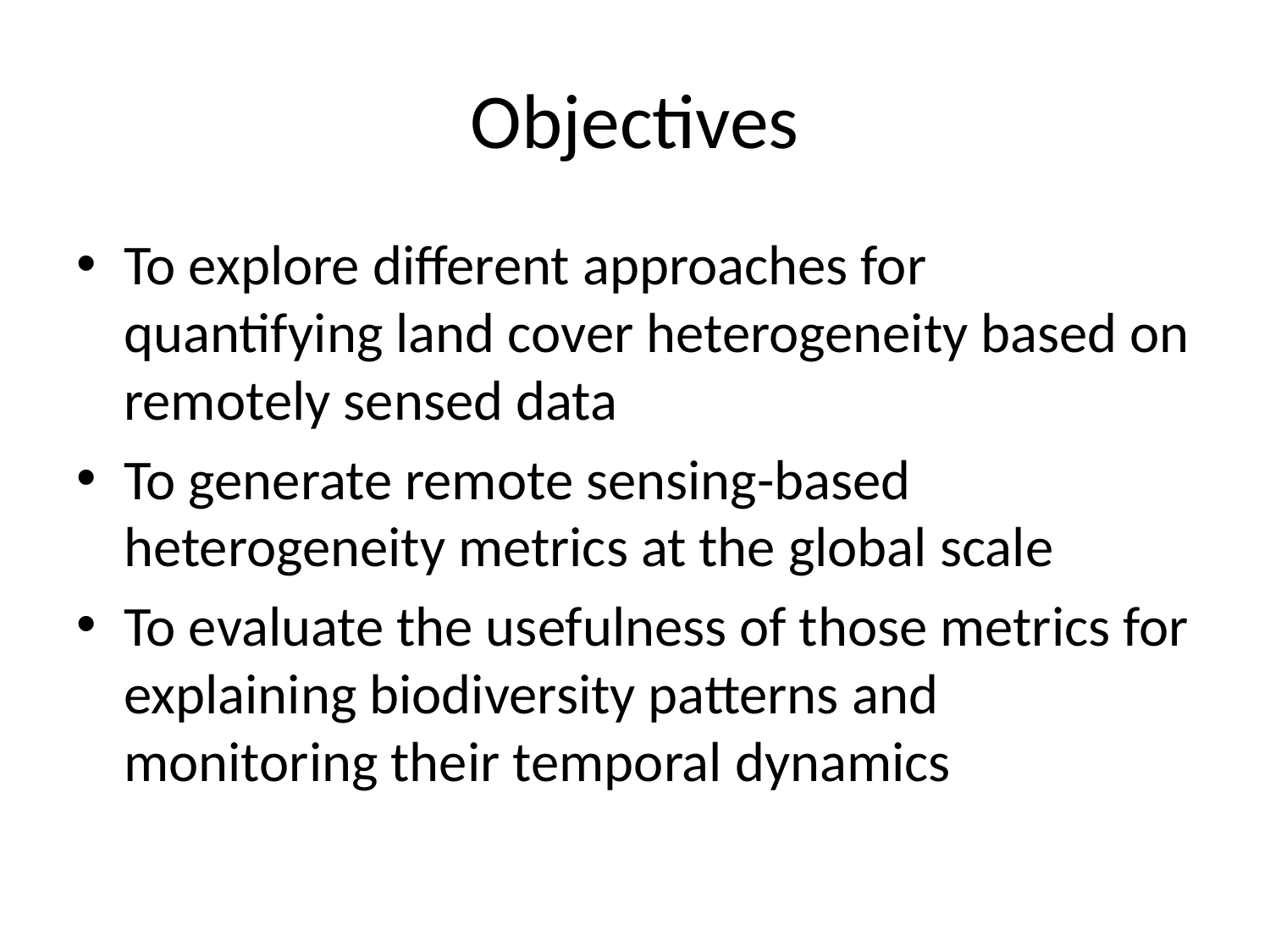

# Objectives
To explore different approaches for quantifying land cover heterogeneity based on remotely sensed data
To generate remote sensing-based heterogeneity metrics at the global scale
To evaluate the usefulness of those metrics for explaining biodiversity patterns and monitoring their temporal dynamics